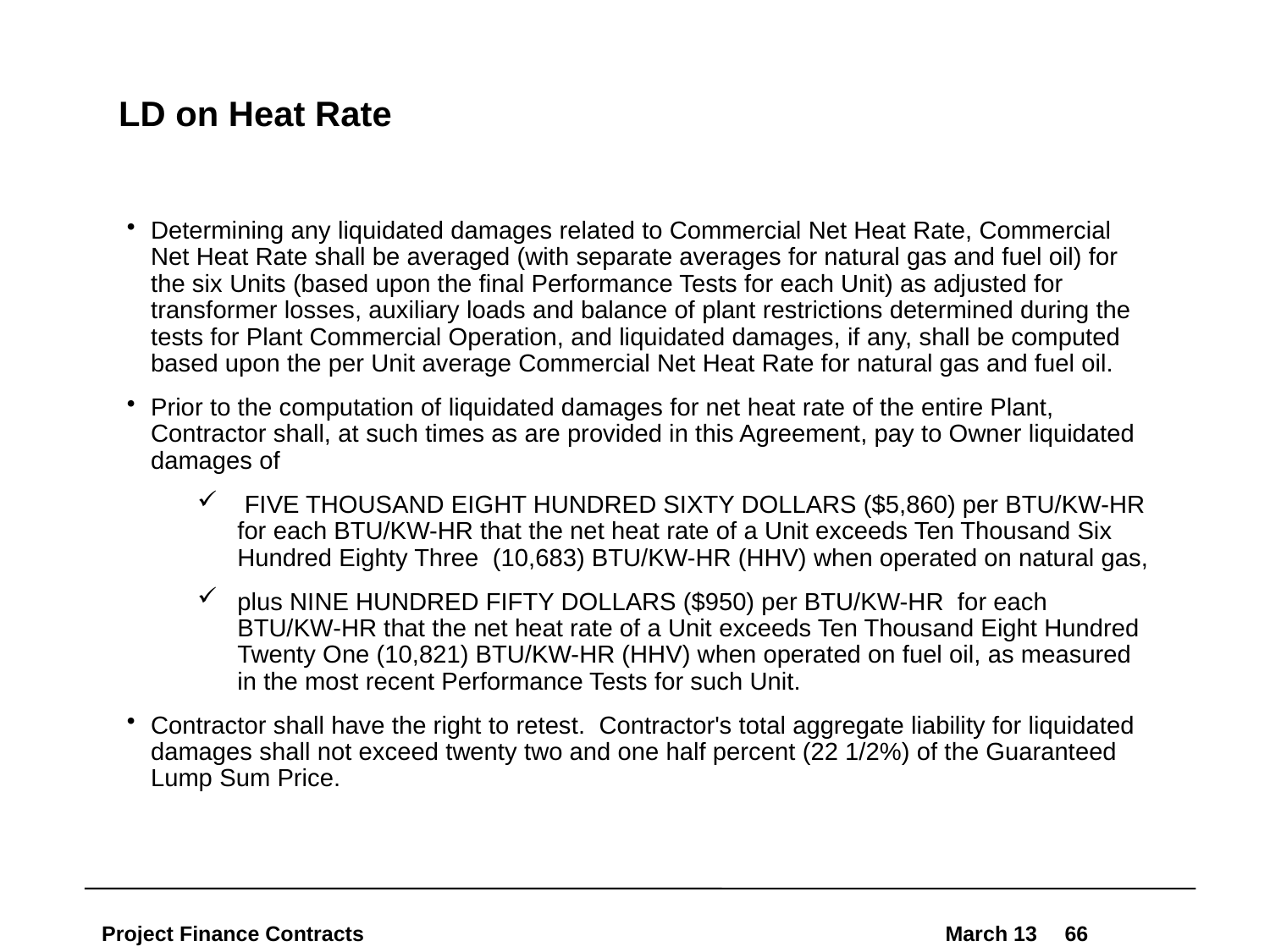

# LD on Heat Rate
Determining any liquidated damages related to Commercial Net Heat Rate, Commercial Net Heat Rate shall be averaged (with separate averages for natural gas and fuel oil) for the six Units (based upon the final Performance Tests for each Unit) as adjusted for transformer losses, auxiliary loads and balance of plant restrictions determined during the tests for Plant Commercial Operation, and liquidated damages, if any, shall be computed based upon the per Unit average Commercial Net Heat Rate for natural gas and fuel oil.
Prior to the computation of liquidated damages for net heat rate of the entire Plant, Contractor shall, at such times as are provided in this Agreement, pay to Owner liquidated damages of
 FIVE THOUSAND EIGHT HUNDRED SIXTY DOLLARS ($5,860) per BTU/KW-HR for each BTU/KW-HR that the net heat rate of a Unit exceeds Ten Thousand Six Hundred Eighty Three  (10,683) BTU/KW-HR (HHV) when operated on natural gas,
plus NINE HUNDRED FIFTY DOLLARS ($950) per BTU/KW-HR  for each BTU/KW-HR that the net heat rate of a Unit exceeds Ten Thousand Eight Hundred  Twenty One (10,821) BTU/KW-HR (HHV) when operated on fuel oil, as measured in the most recent Performance Tests for such Unit.
Contractor shall have the right to retest.  Contractor's total aggregate liability for liquidated damages shall not exceed twenty two and one half percent (22 1/2%) of the Guaranteed Lump Sum Price.